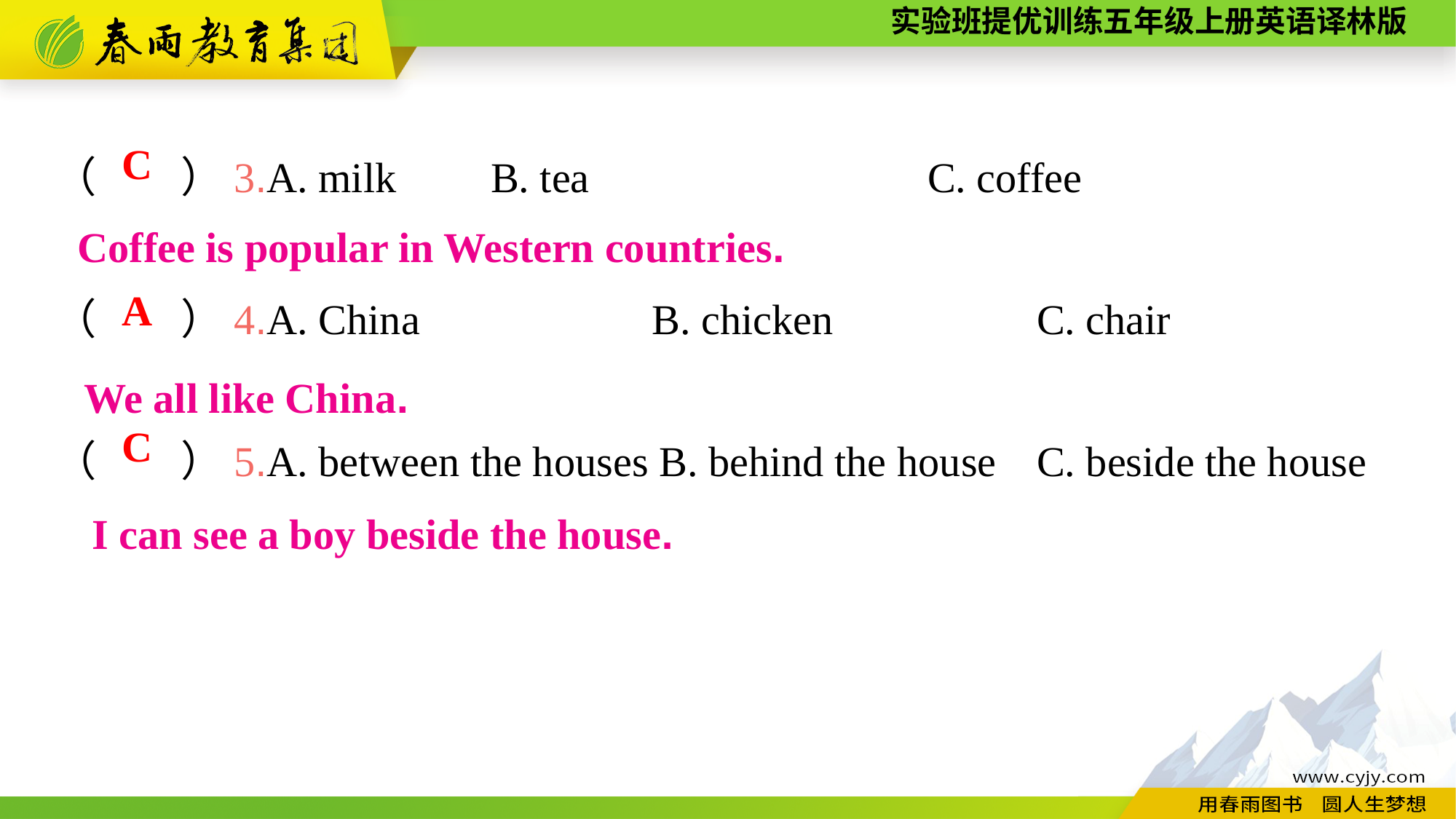

（　　）3.A. milk	B. tea				C. coffee

（　　）4.A. China                      B. chicken		C. chair

（　　）5.A. between the houses B. behind the house	C. beside the house
C
Coffee is popular in Western countries.
A
We all like China.
C
I can see a boy beside the house.